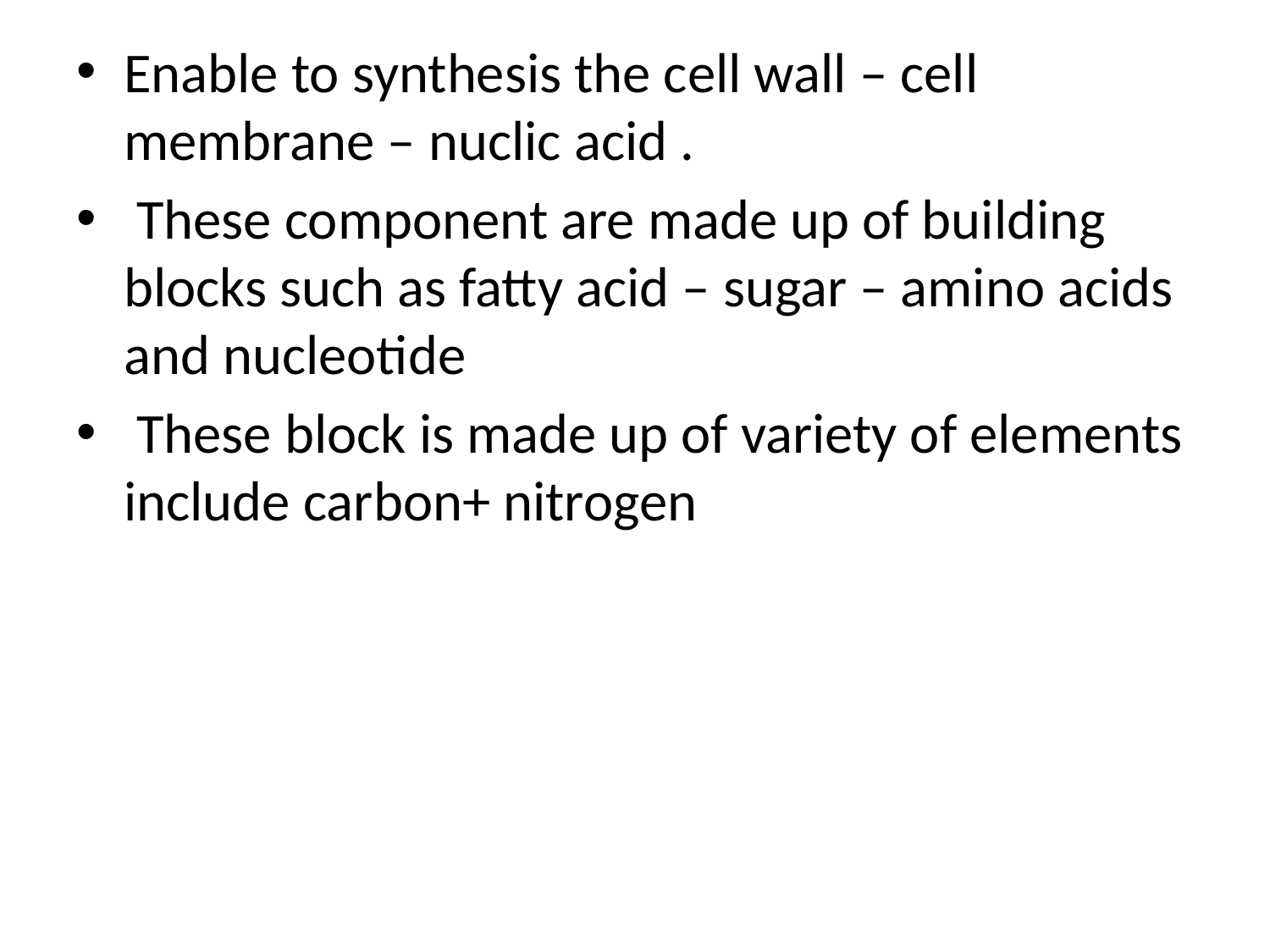

Enable to synthesis the cell wall – cell  membrane – nuclic acid .
 These component are made up of building blocks such as fatty acid – sugar – amino acids and nucleotide
 These block is made up of variety of elements include carbon+ nitrogen
#